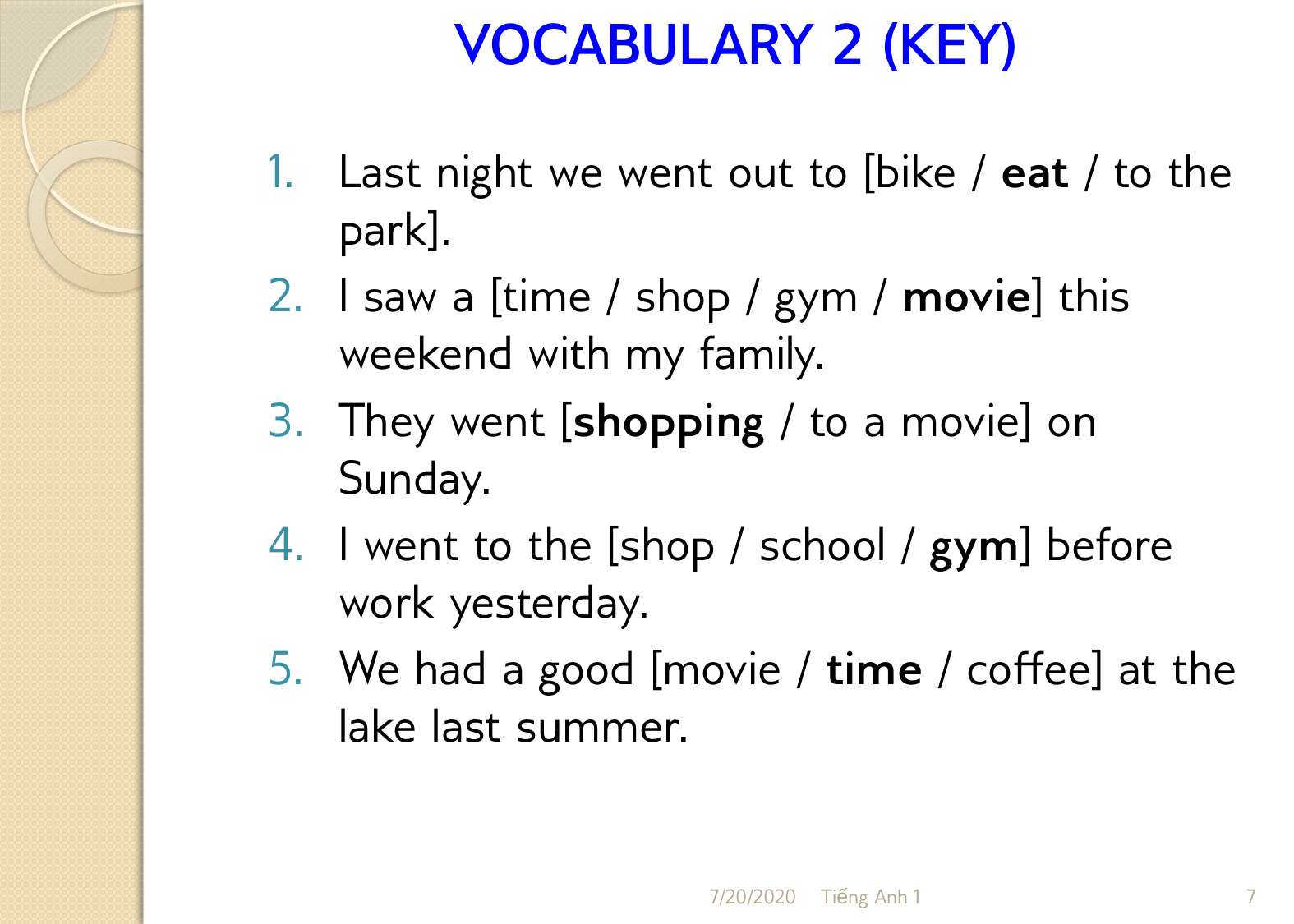

# VOCABULARY 2 (KEY)
Last night we went out to [bike / eat / to the park].
I saw a [time / shop / gym / movie] this weekend with my family.
They went [shopping / to a movie] on Sunday.
I went to the [shop / school / gym] before work yesterday.
We had a good [movie / time / coffee] at the lake last summer.

7/20/2020
Tiếng Anh 1
7